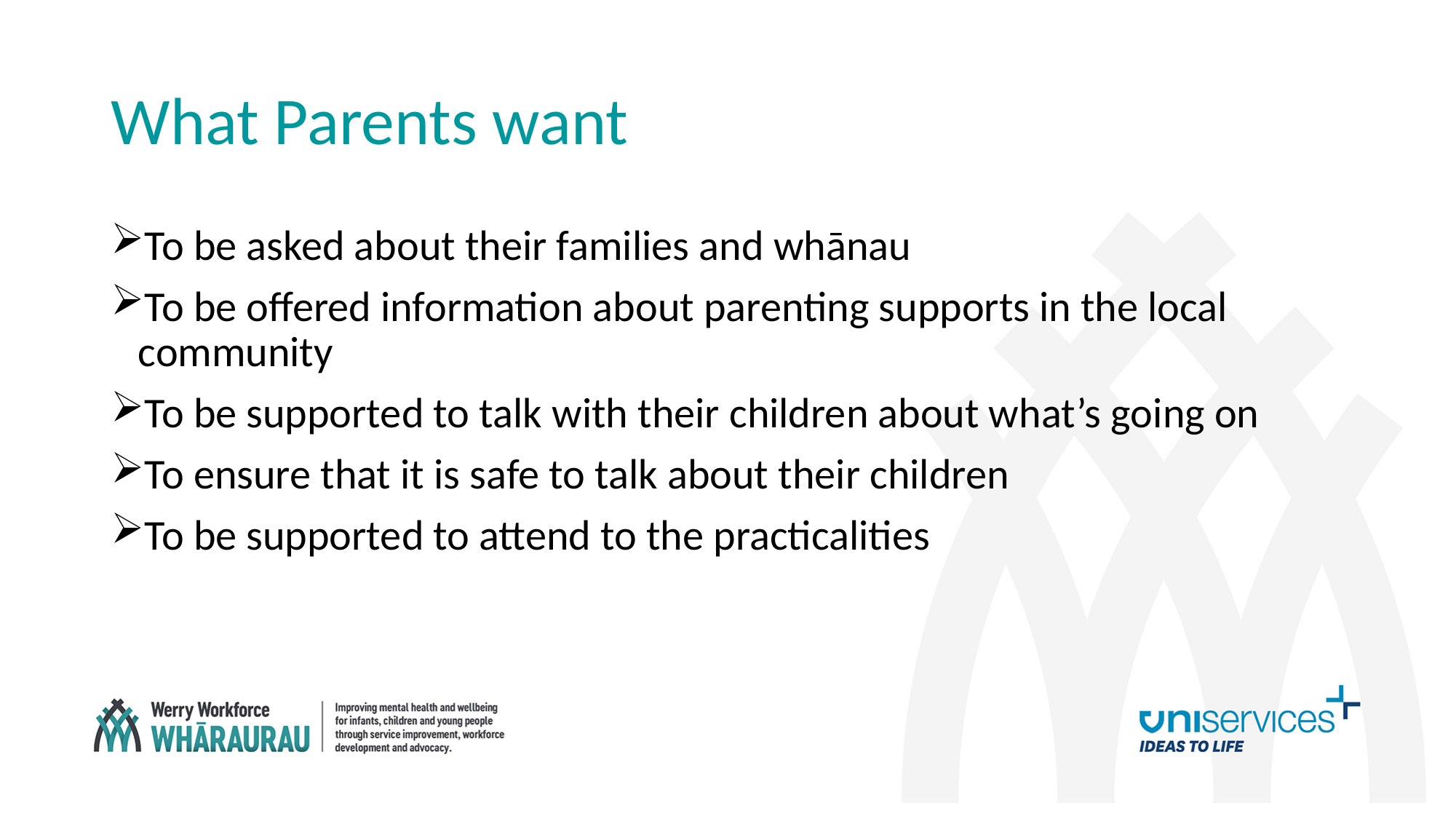

# What Parents want
To be asked about their families and whānau
To be offered information about parenting supports in the local community
To be supported to talk with their children about what’s going on
To ensure that it is safe to talk about their children
To be supported to attend to the practicalities